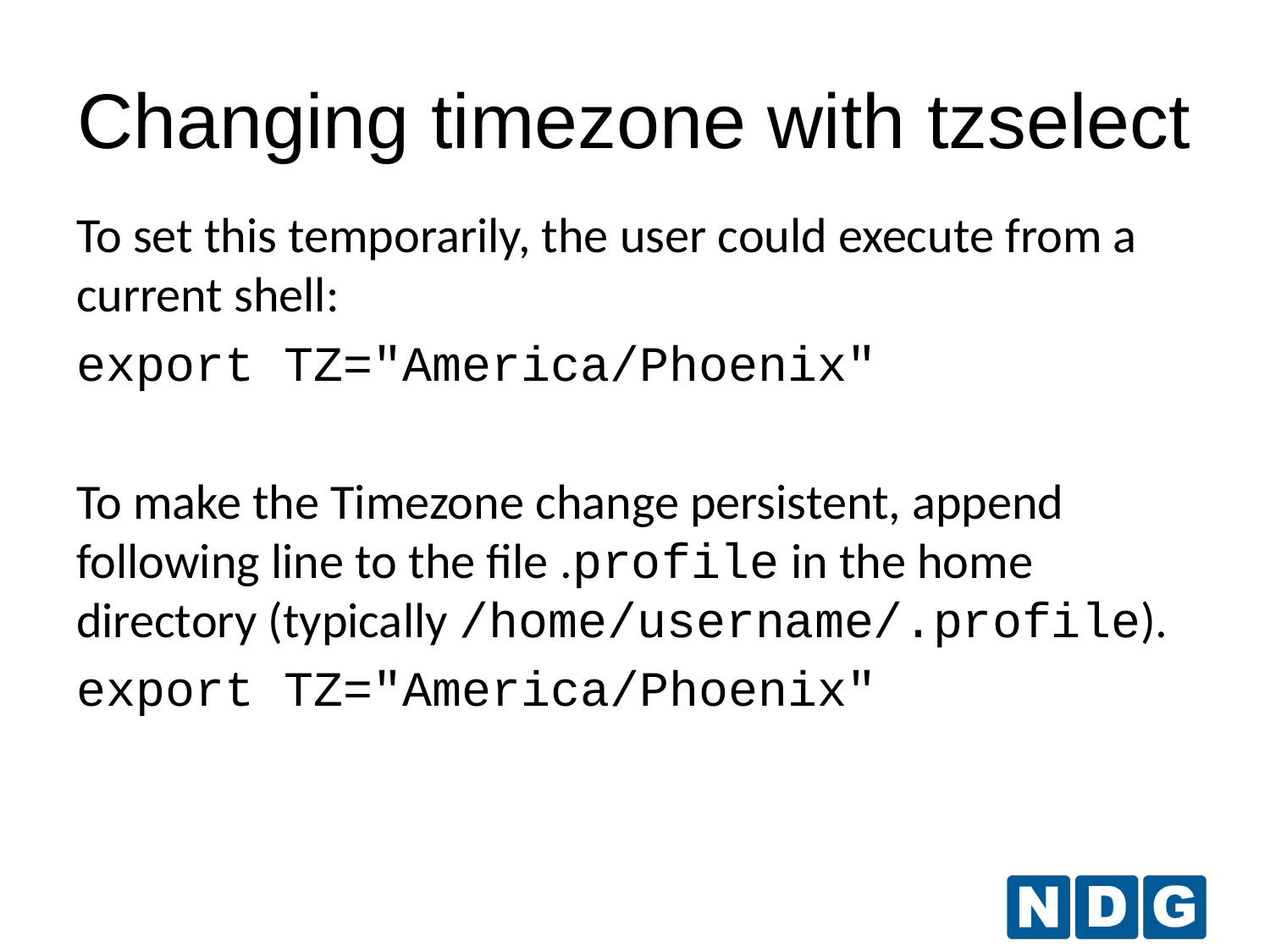

Changing timezone with tzselect
To set this temporarily, the user could execute from a current shell:
export TZ="America/Phoenix"

To make the Timezone change persistent, append following line to the file .profile in the home directory (typically /home/username/.profile).
export TZ="America/Phoenix"